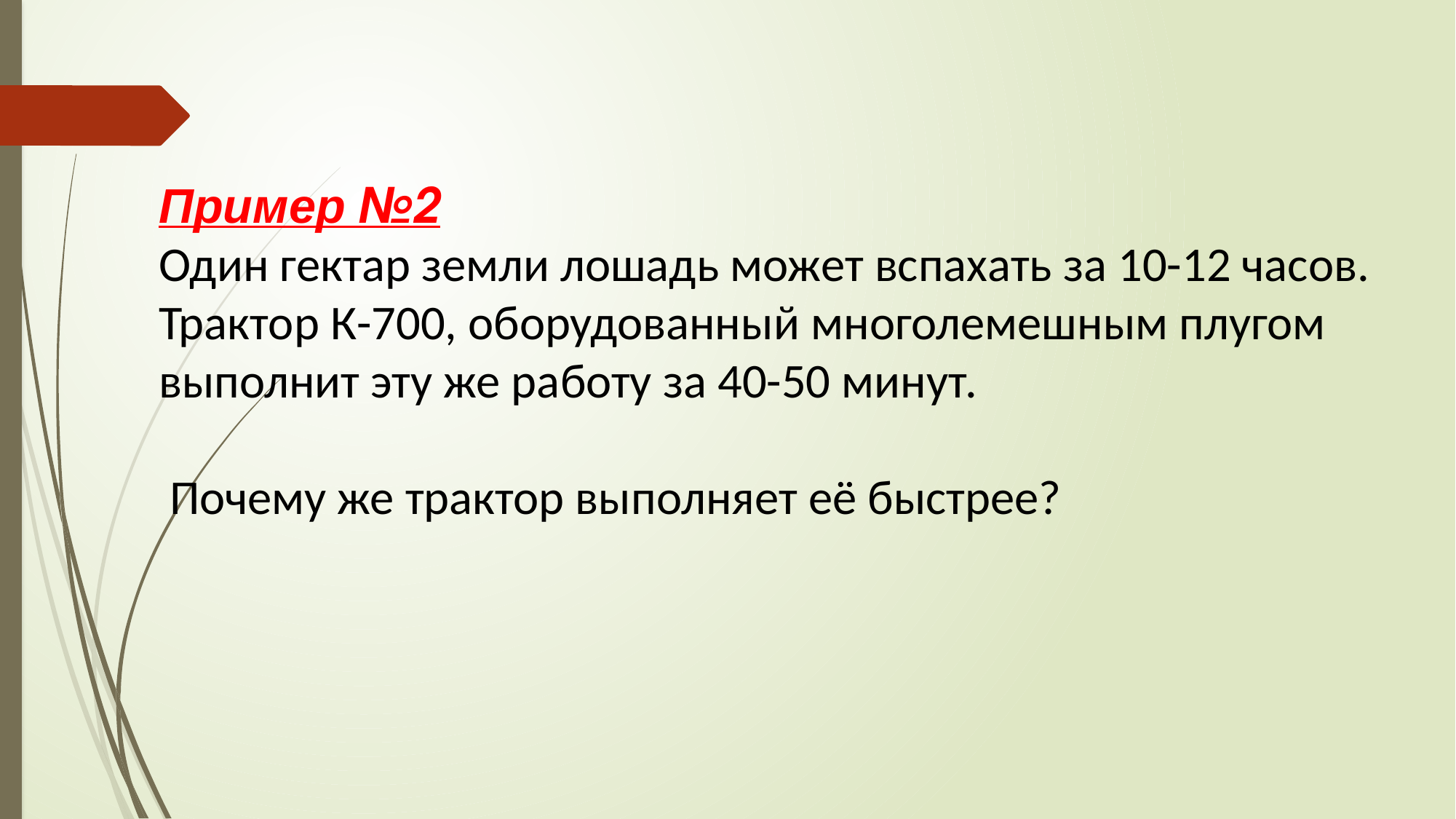

Пример №2
Один гектар земли лошадь может вспахать за 10-12 часов. Трактор К-700, оборудованный многолемешным плугом выполнит эту же работу за 40-50 минут.

 Почему же трактор выполняет её быстрее?